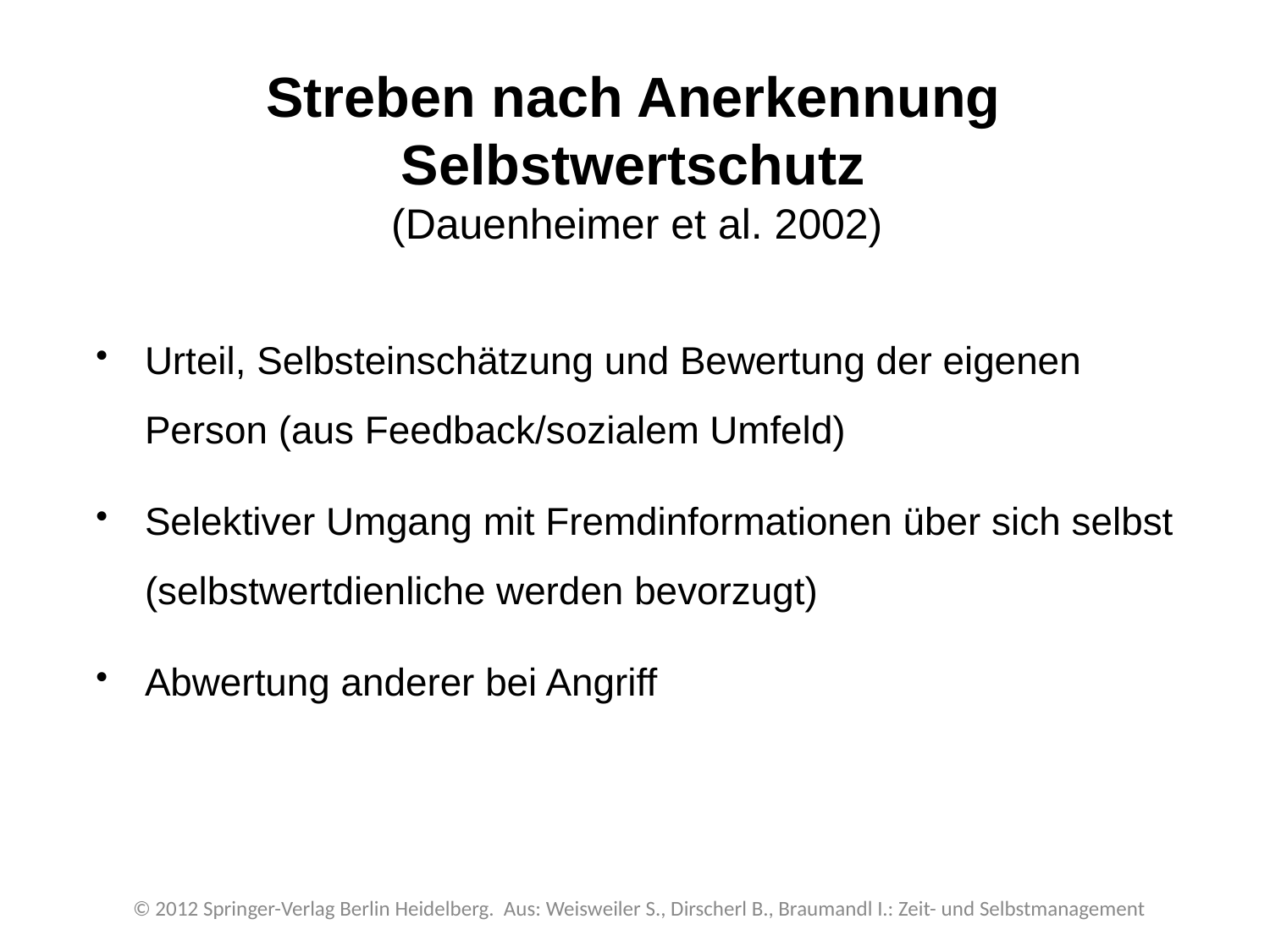

# Streben nach Anerkennung Selbstwertschutz (Dauenheimer et al. 2002)
Urteil, Selbsteinschätzung und Bewertung der eigenen Person (aus Feedback/sozialem Umfeld)
Selektiver Umgang mit Fremdinformationen über sich selbst (selbstwertdienliche werden bevorzugt)
Abwertung anderer bei Angriff
© 2012 Springer-Verlag Berlin Heidelberg.  Aus: Weisweiler S., Dirscherl B., Braumandl I.: Zeit- und Selbstmanagement